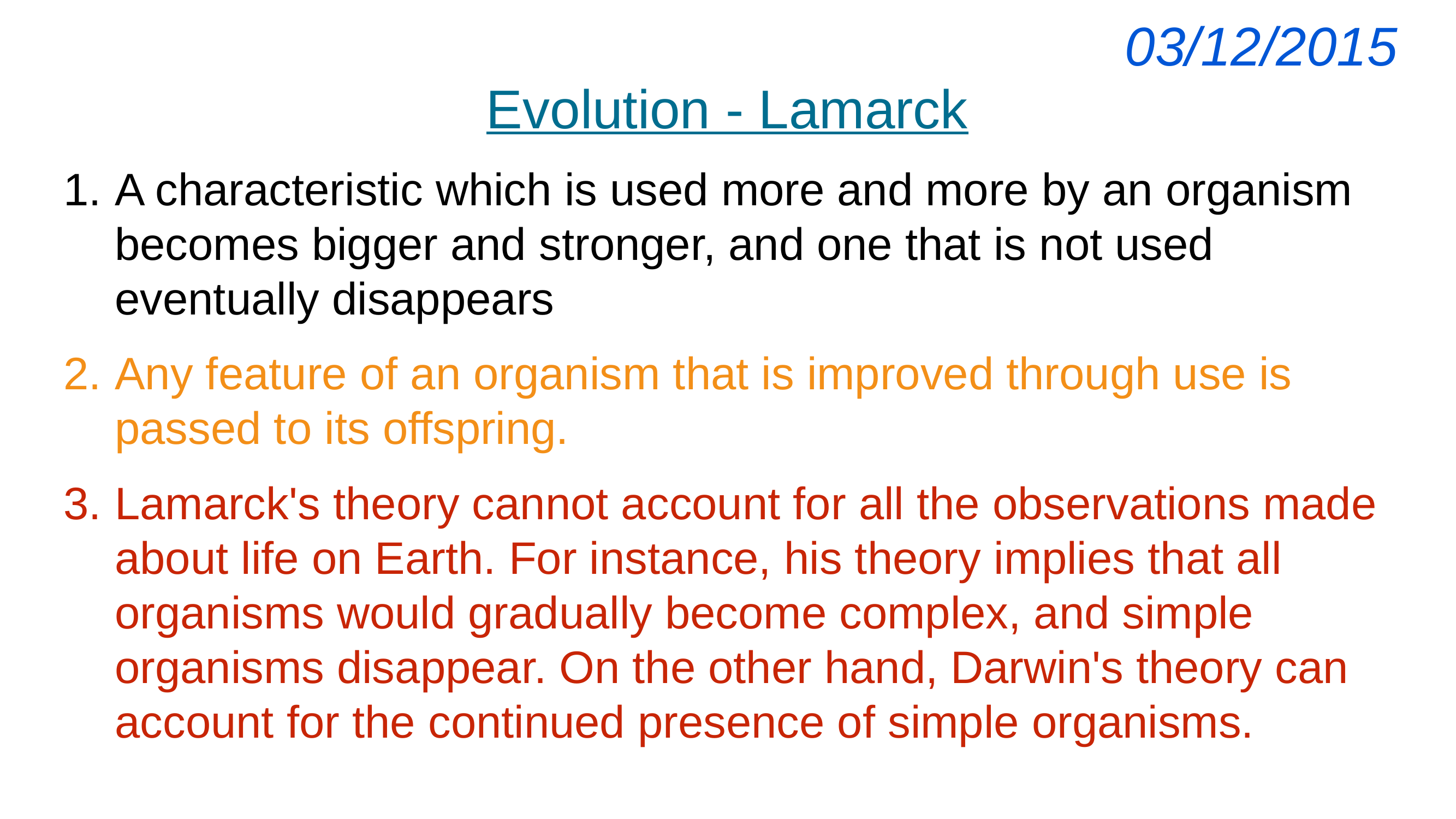

| 03/12/2015 |
| --- |
Evolution - Lamarck
A characteristic which is used more and more by an organism becomes bigger and stronger, and one that is not used eventually disappears
Any feature of an organism that is improved through use is passed to its offspring.
Lamarck's theory cannot account for all the observations made about life on Earth. For instance, his theory implies that all organisms would gradually become complex, and simple organisms disappear. On the other hand, Darwin's theory can account for the continued presence of simple organisms.